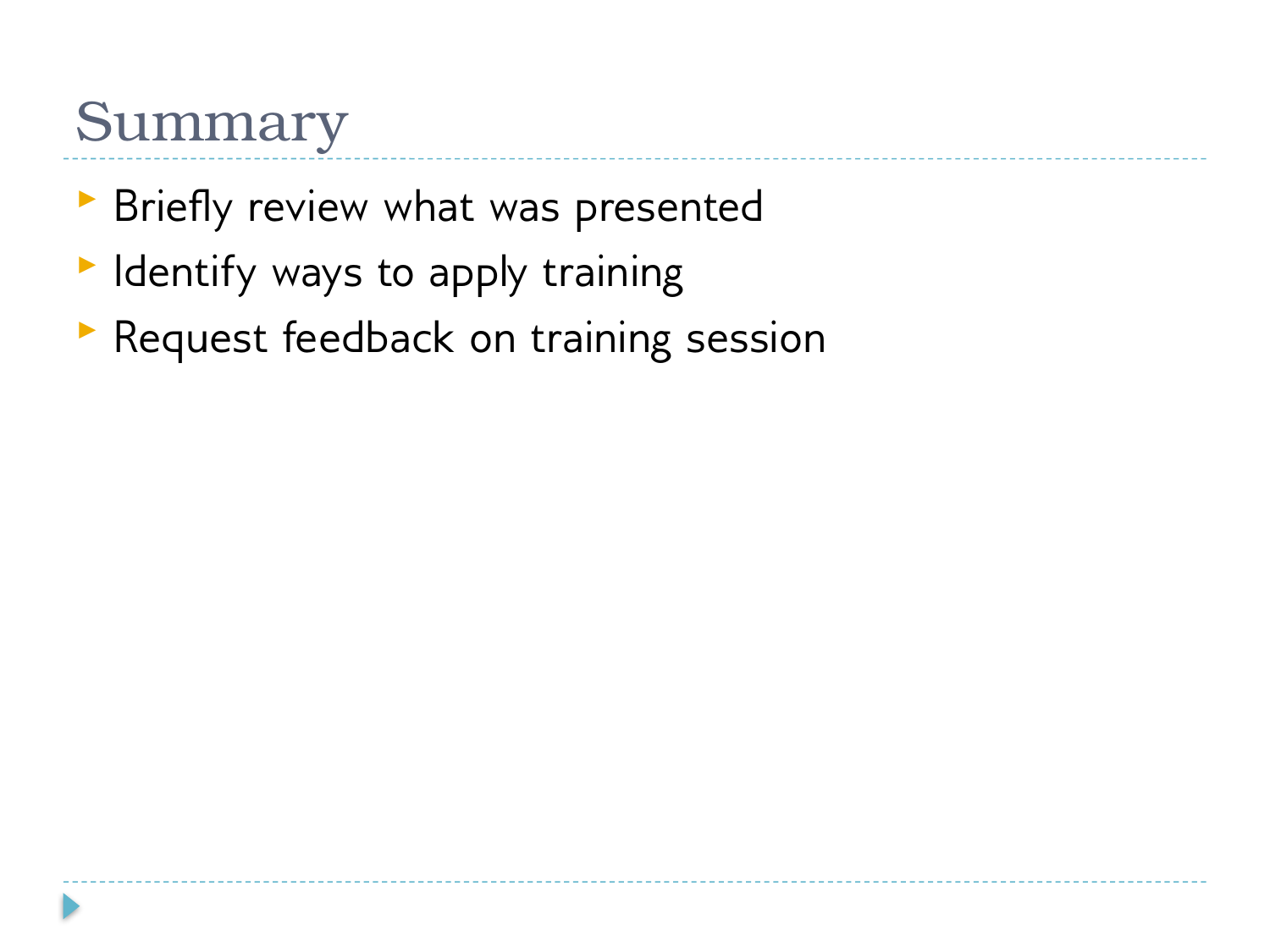

# Summary
Briefly review what was presented
Identify ways to apply training
Request feedback on training session